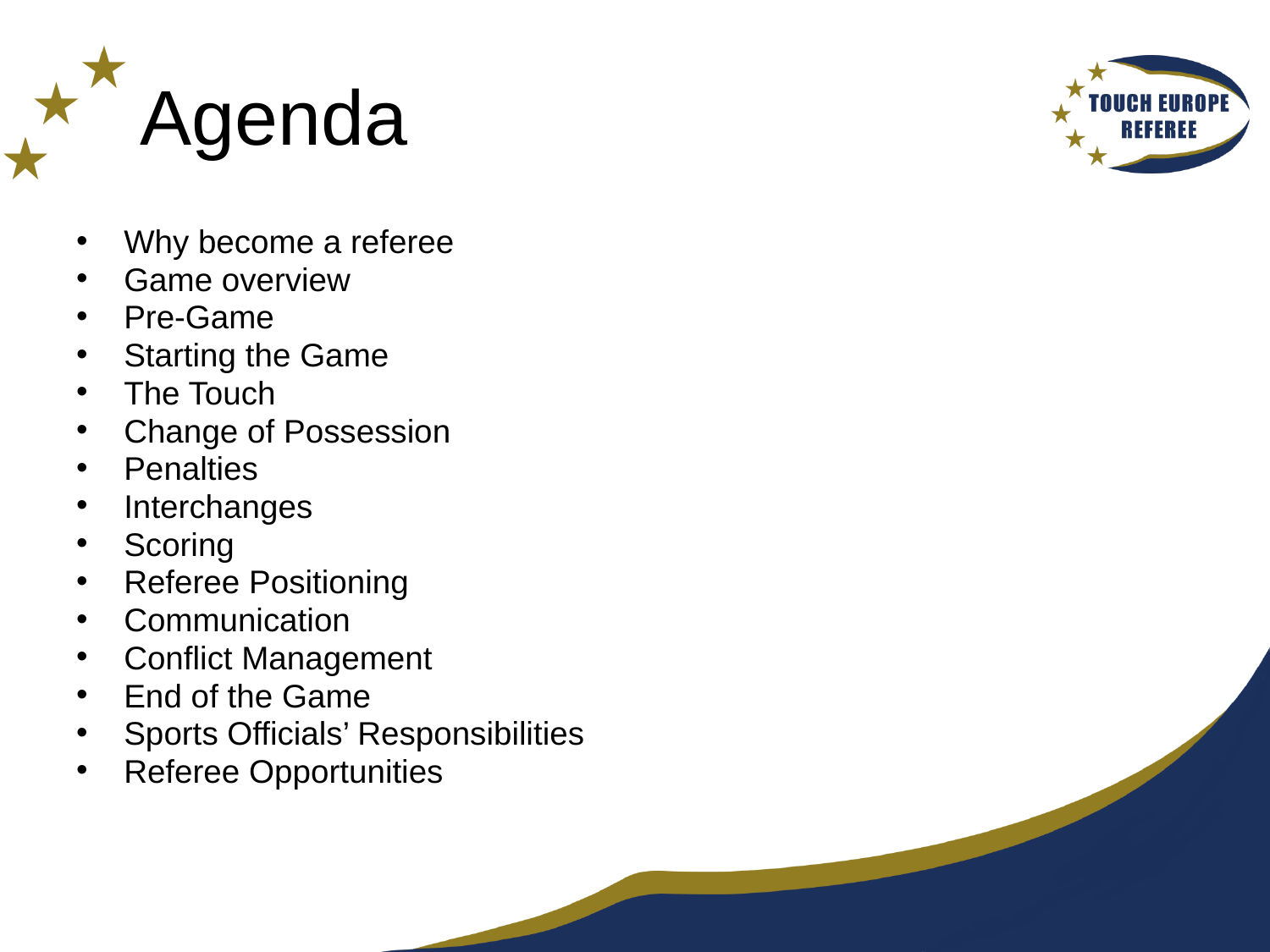

# Agenda
Why become a referee
Game overview
Pre-Game
Starting the Game
The Touch
Change of Possession
Penalties
Interchanges
Scoring
Referee Positioning
Communication
Conflict Management
End of the Game
Sports Officials’ Responsibilities
Referee Opportunities